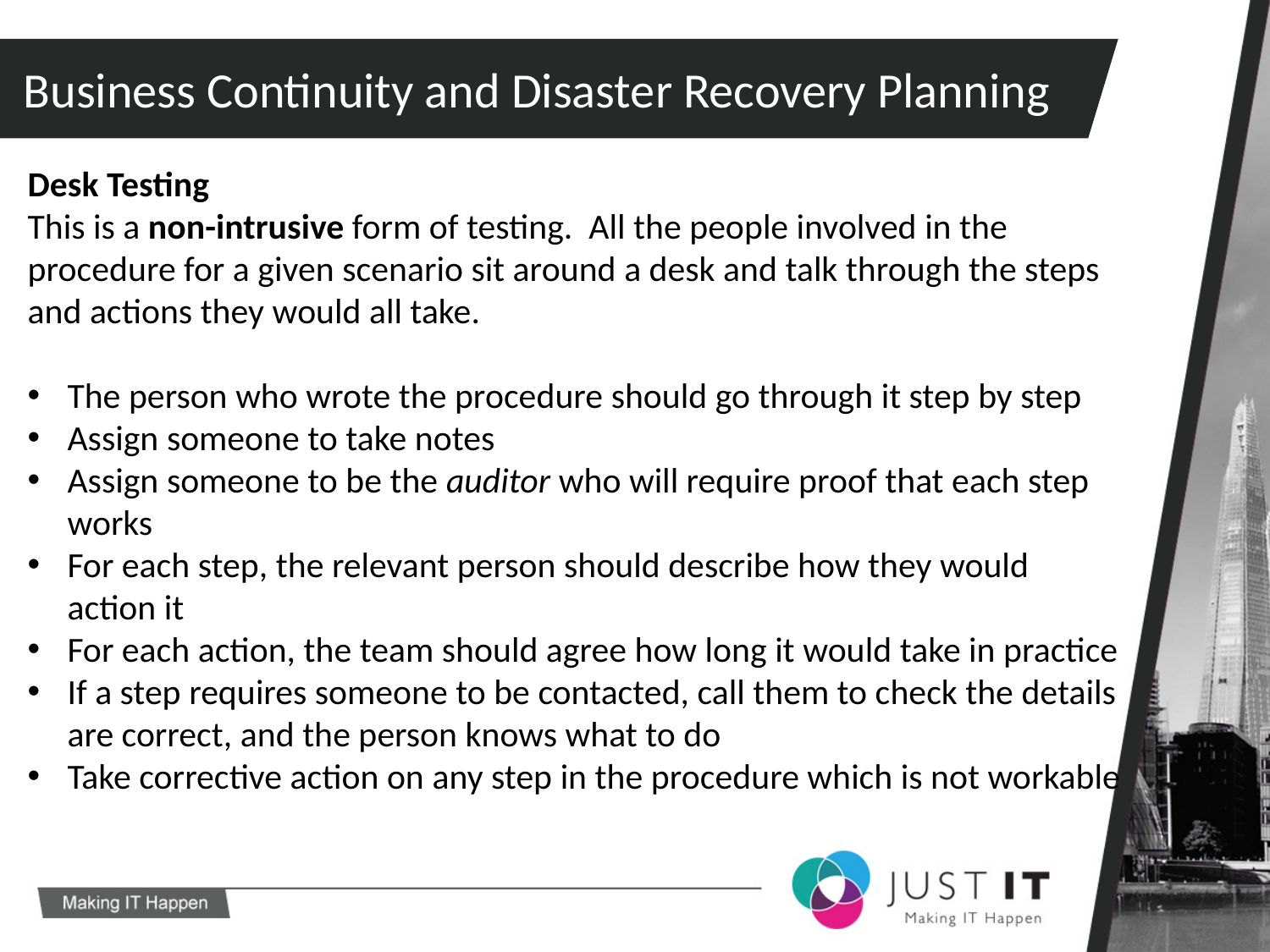

Business Continuity and Disaster Recovery Planning
Desk Testing
This is a non-intrusive form of testing.  All the people involved in the procedure for a given scenario sit around a desk and talk through the steps and actions they would all take.

The person who wrote the procedure should go through it step by step
Assign someone to take notes
Assign someone to be the auditor who will require proof that each step works
For each step, the relevant person should describe how they would action it
For each action, the team should agree how long it would take in practice
If a step requires someone to be contacted, call them to check the details are correct, and the person knows what to do
Take corrective action on any step in the procedure which is not workable